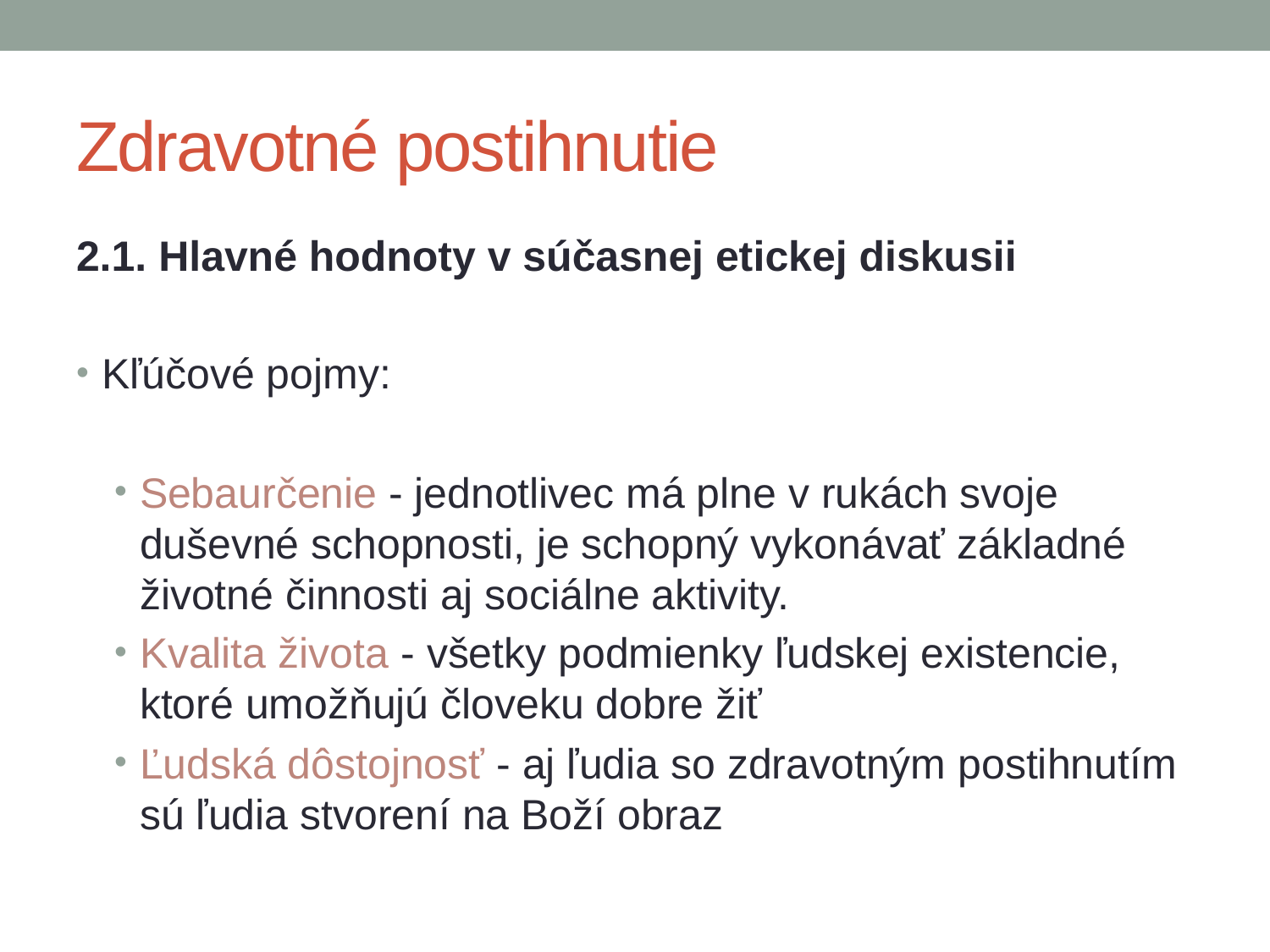

# Zdravotné postihnutie
2.1. Hlavné hodnoty v súčasnej etickej diskusii

Kľúčové pojmy:

Sebaurčenie - jednotlivec má plne v rukách svoje duševné schopnosti, je schopný vykonávať základné životné činnosti aj sociálne aktivity.
Kvalita života - všetky podmienky ľudskej existencie, ktoré umožňujú človeku dobre žiť
Ľudská dôstojnosť - aj ľudia so zdravotným postihnutím sú ľudia stvorení na Boží obraz